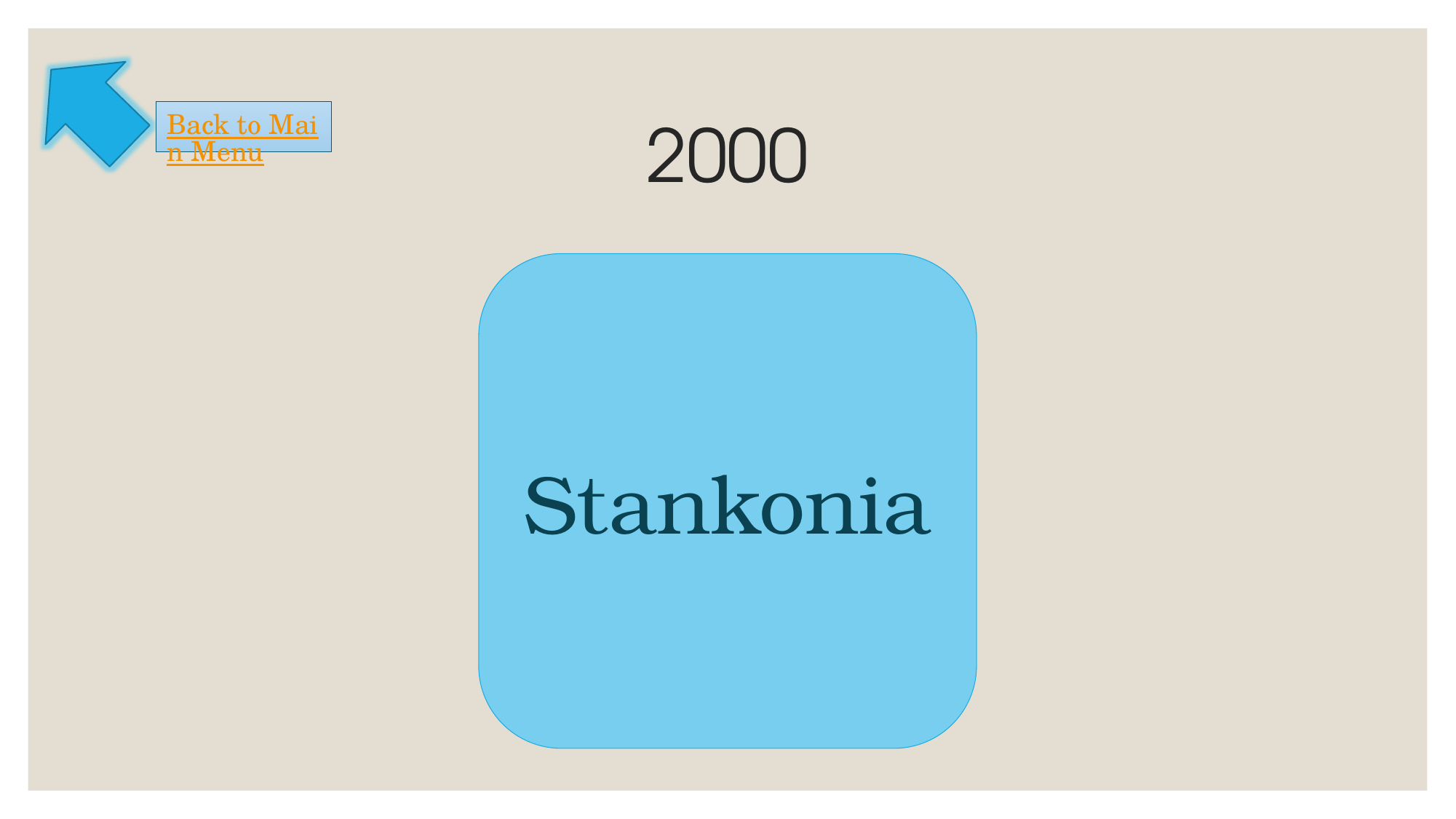

# 2000
Back to Main Menu
Stankonia